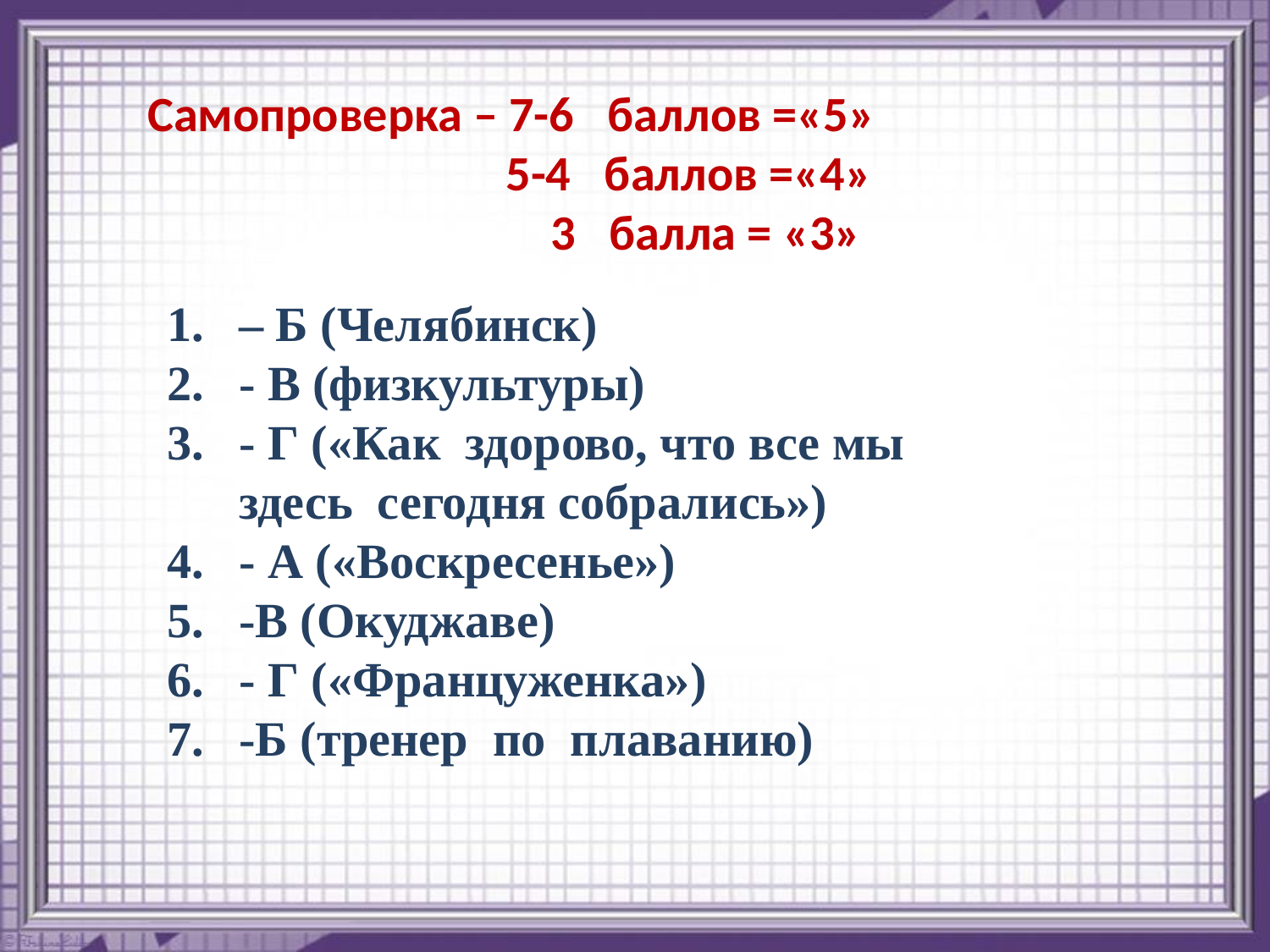

Самопроверка – 7-6   баллов =«5»
                                5-4   баллов =«4»
                                    3   балла = «3»

– Б (Челябинск)
- В (физкультуры)
- Г («Как  здорово, что все мы  здесь  сегодня собрались»)
- А («Воскресенье»)
-В (Окуджаве)
- Г («Француженка»)
-Б (тренер  по  плаванию)